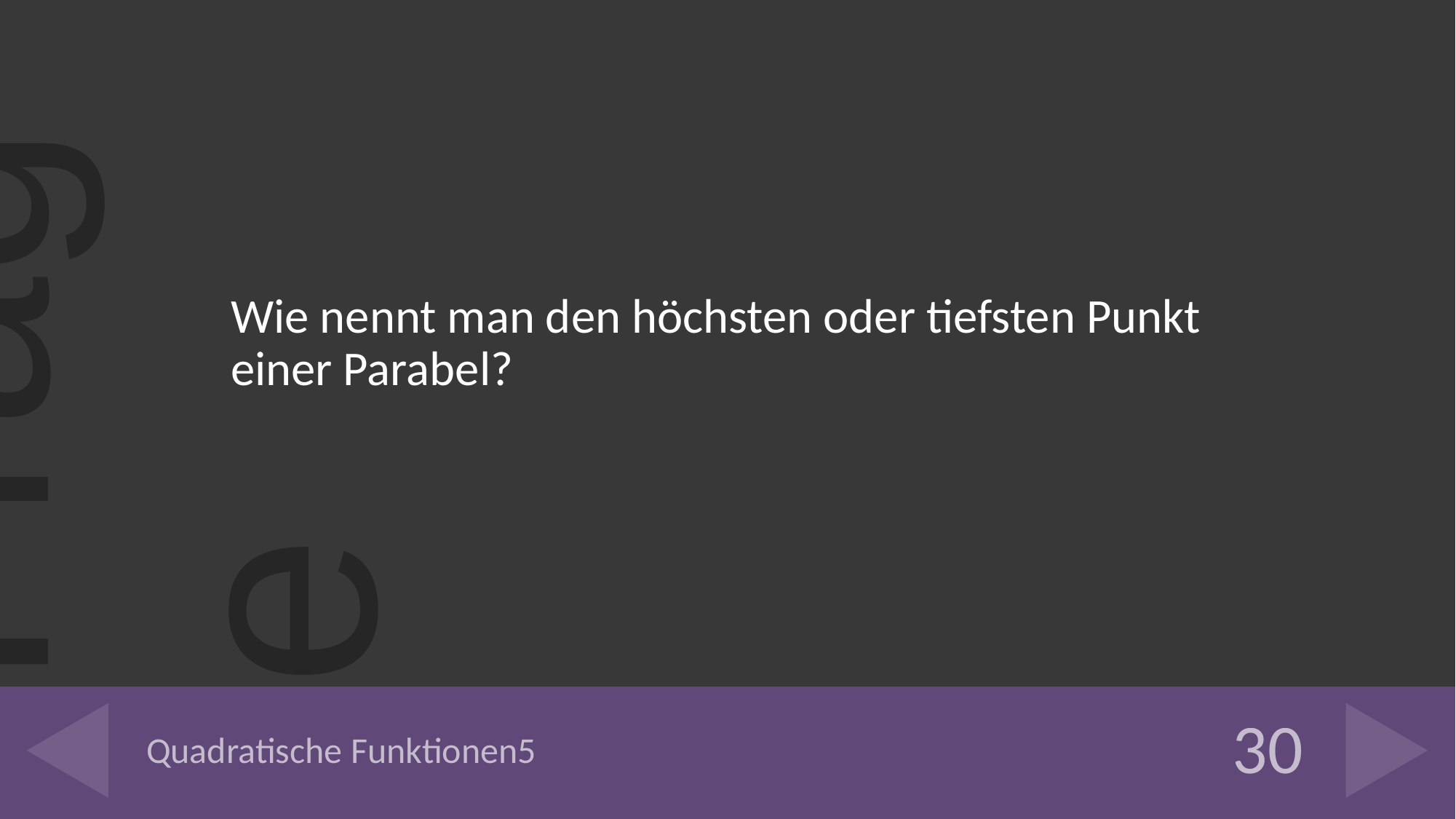

Wie nennt man den höchsten oder tiefsten Punkt einer Parabel?
# Quadratische Funktionen5
30